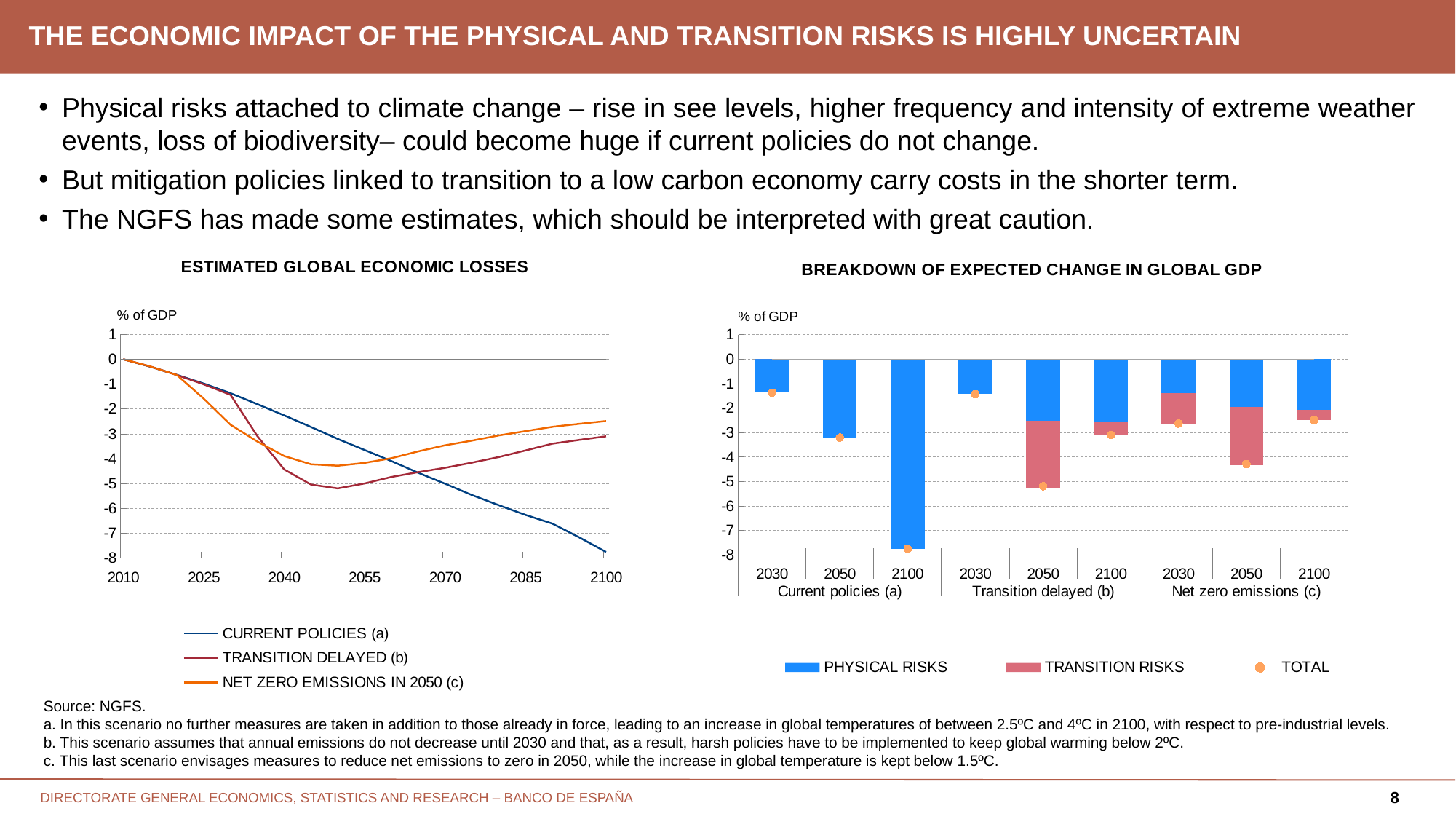

# The economic impact of the physical and transition risks is highly uncertain
Physical risks attached to climate change – rise in see levels, higher frequency and intensity of extreme weather events, loss of biodiversity– could become huge if current policies do not change.
But mitigation policies linked to transition to a low carbon economy carry costs in the shorter term.
The NGFS has made some estimates, which should be interpreted with great caution.

### Chart

| Category | CURRENT POLICIES (a) | TRANSITION DELAYED (b) | NET ZERO EMISSIONS IN 2050 (c) |  |
|---|---|---|---|---|
| 40179 | 0.0 | 0.0 | 0.0 | 0.0 |
| 42005 | -0.2977441169999935 | -0.2885724140000008 | -0.2885724140000008 | 0.0 |
| 43831 | -0.6290792269999912 | -0.6342786080000025 | -0.6357592580000073 | 0.0 |
| 45658 | -0.9771676950000057 | -1.0093698639999928 | -1.5830190756548461 | 0.0 |
| 47484 | -1.365631093999994 | -1.4303790940000027 | -2.6320521000174466 | 0.0 |
| 49310 | -1.8052487209999981 | -3.087555664504535 | -3.3071882154980443 | 0.0 |
| 51136 | -2.256296839000001 | -4.430750067285274 | -3.891794665802692 | 0.0 |
| 52963 | -2.722574225999992 | -5.036550113774595 | -4.2223337146677835 | 0.0 |
| 54789 | -3.2032161319999943 | -5.191271498667916 | -4.281001005762661 | 0.0 |
| 56615 | -3.6487370419999934 | -4.991691962386938 | -4.165719794884069 | 0.0 |
| 58441 | -4.092952769000007 | -4.730818572358913 | -3.9779917215723657 | 0.0 |
| 60268 | -4.564013783999997 | -4.536889377333964 | -3.7032528316638746 | 0.0 |
| 62094 | -5.002285751000002 | -4.363632243934802 | -3.4602316546876466 | 0.0 |
| 63920 | -5.45876295299999 | -4.156528626872486 | -3.27149204546717 | 0.0 |
| 65746 | -5.866994114999997 | -3.930403026282832 | -3.0616697968350763 | 0.0 |
| 67573 | -6.258989546999999 | -3.665709832350416 | -2.8890631471943635 | 0.0 |
| 69399 | -6.60792514100001 | -3.3935173169383717 | -2.7156551514854073 | 0.0 |
| 71225 | -7.160227128999992 | -3.2414696542541748 | -2.5945840319684805 | 0.0 |
| 73051 | -7.749397940000009 | -3.0978705256928833 | -2.4835234572782667 | 0.0 |

### Chart

| Category | PHYSICAL RISKS | TRANSITION RISKS | TOTAL |  |
|---|---|---|---|---|
| 2030 | -1.365631094 | 0.0 | -1.365631093999994 | 0.0 |
| 2050 | -3.203216132 | 0.0 | -3.2032161319999943 | 0.0 |
| 2100 | -7.74939794 | 0.0 | -7.749397940000009 | 0.0 |
| 2030 | -1.430379094 | 0.0 | -1.4303790940000027 | 0.0 |
| 2050 | -2.525565804 | -2.7347742171119016 | -5.191271498667916 | 0.0 |
| 2100 | -2.53293847 | -0.5796133040483512 | -3.0978705256928833 | 0.0 |
| 2030 | -1.400453272 | -1.2490917746457468 | -2.6320521000174466 | 0.0 |
| 2050 | -1.95889421 | -2.368503269166022 | -4.281001005762661 | 0.0 |
| 2100 | -2.061193346 | -0.4312183553249581 | -2.4835234572782667 | 0.0 |
Source: NGFS.
a. In this scenario no further measures are taken in addition to those already in force, leading to an increase in global temperatures of between 2.5ºC and 4ºC in 2100, with respect to pre-industrial levels.
b. This scenario assumes that annual emissions do not decrease until 2030 and that, as a result, harsh policies have to be implemented to keep global warming below 2ºC.
c. This last scenario envisages measures to reduce net emissions to zero in 2050, while the increase in global temperature is kept below 1.5ºC.
8